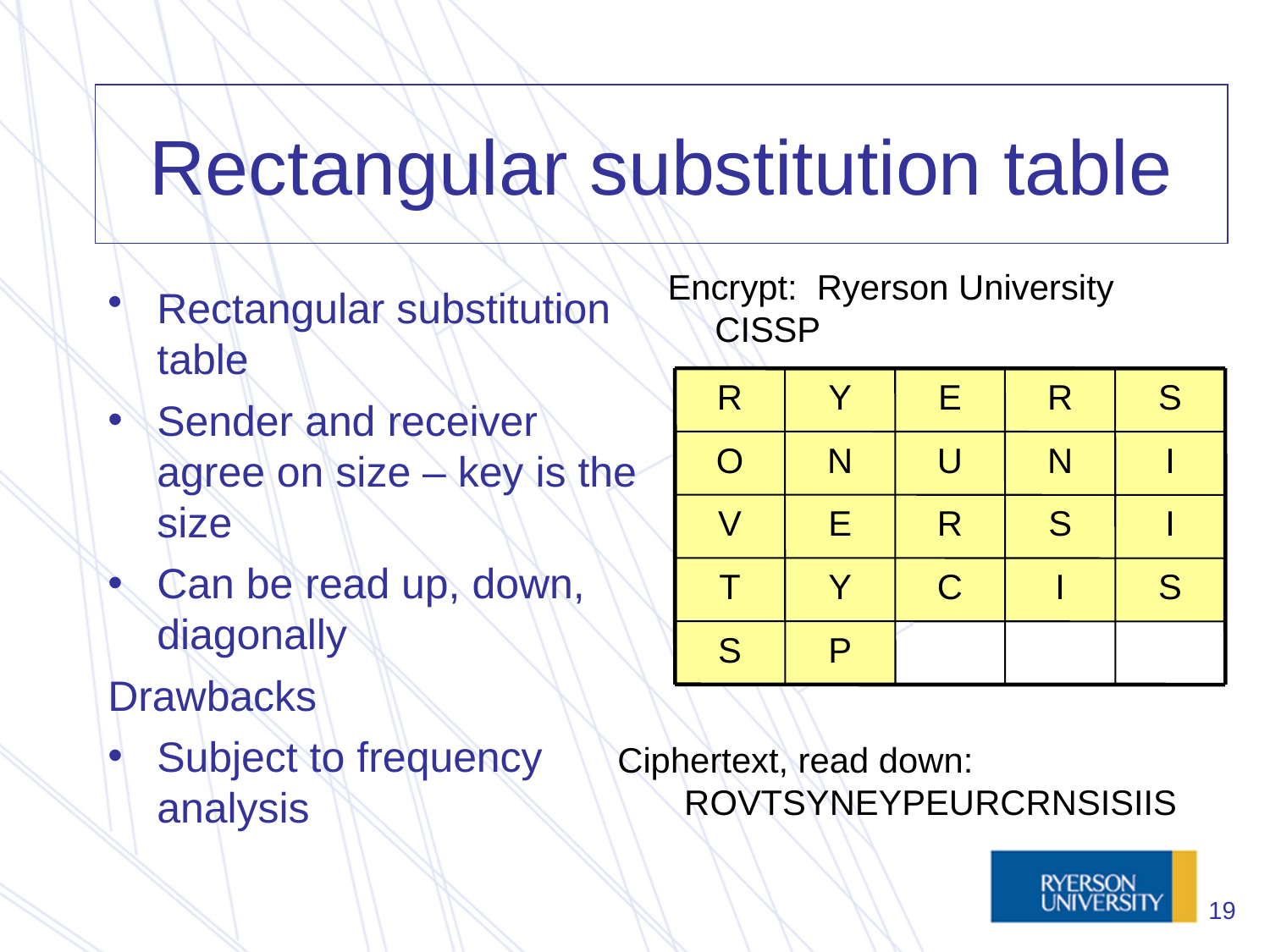

# Rectangular substitution table
Encrypt:  Ryerson University CISSP
Rectangular substitution table
Sender and receiver agree on size – key is the size
Can be read up, down, diagonally
Drawbacks
Subject to frequency analysis
R

Y

E

R

S

O

N
U
N
I
V

E
R
S
I
T

Y
C
I
S
S

P

Ciphertext, read down:
  ROVTSYNEYPEURCRNSISIIS
19